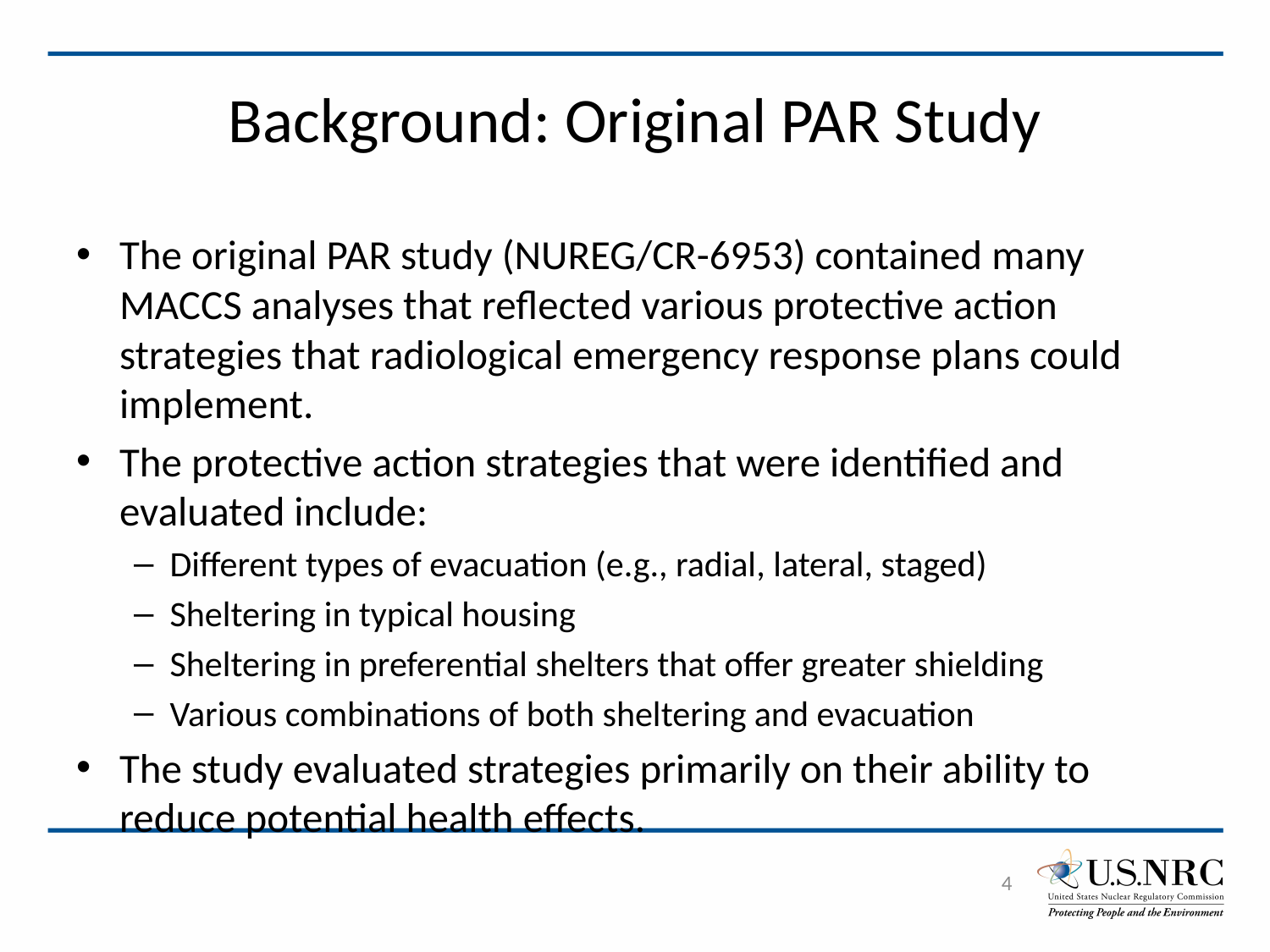

# Background: Original PAR Study
The original PAR study (NUREG/CR-6953) contained many MACCS analyses that reflected various protective action strategies that radiological emergency response plans could implement.
The protective action strategies that were identified and evaluated include:
Different types of evacuation (e.g., radial, lateral, staged)
Sheltering in typical housing
Sheltering in preferential shelters that offer greater shielding
Various combinations of both sheltering and evacuation
The study evaluated strategies primarily on their ability to reduce potential health effects.
4